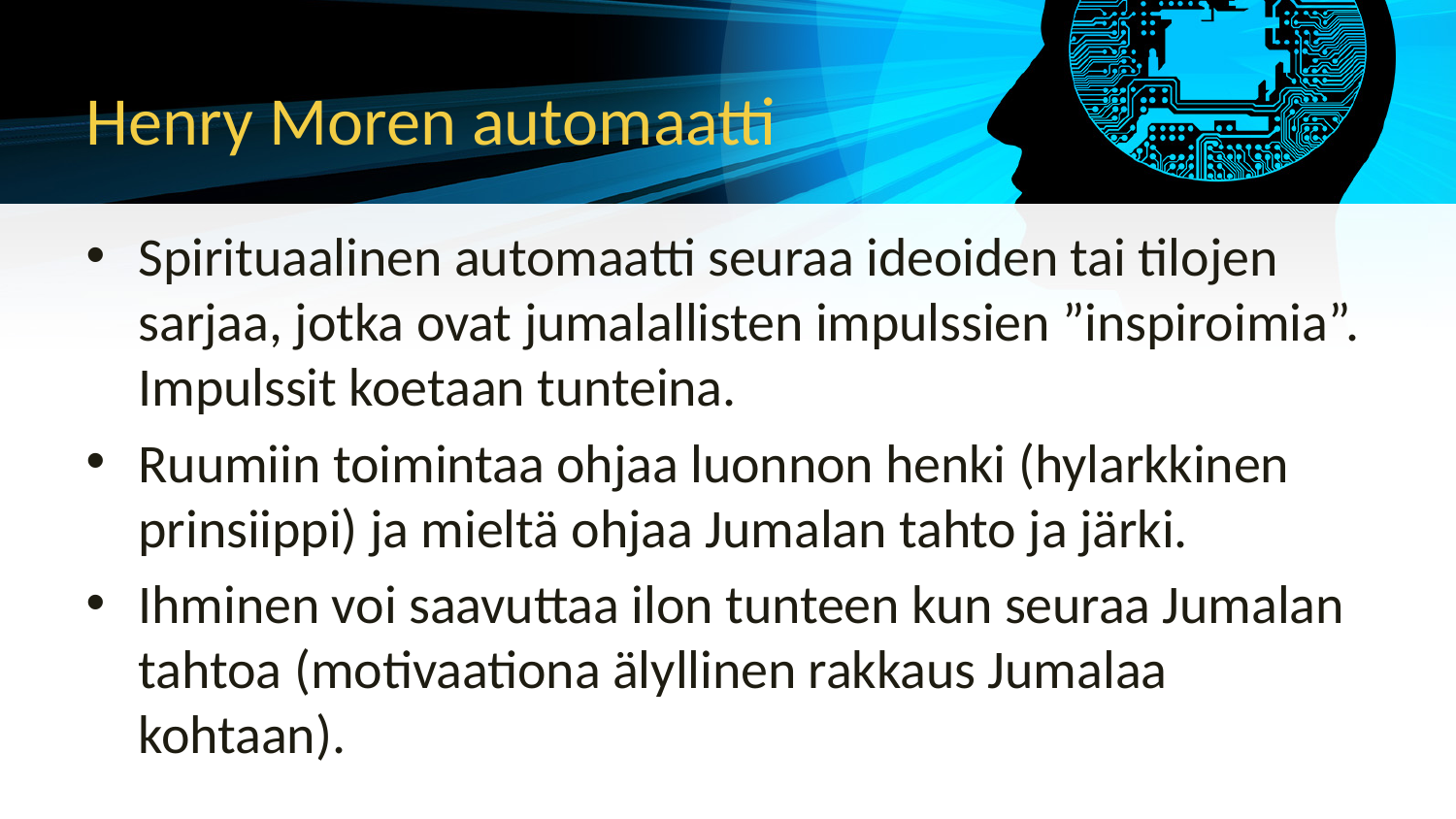

# Henry Moren automaatti
Spirituaalinen automaatti seuraa ideoiden tai tilojen sarjaa, jotka ovat jumalallisten impulssien ”inspiroimia”. Impulssit koetaan tunteina.
Ruumiin toimintaa ohjaa luonnon henki (hylarkkinen prinsiippi) ja mieltä ohjaa Jumalan tahto ja järki.
Ihminen voi saavuttaa ilon tunteen kun seuraa Jumalan tahtoa (motivaationa älyllinen rakkaus Jumalaa kohtaan).